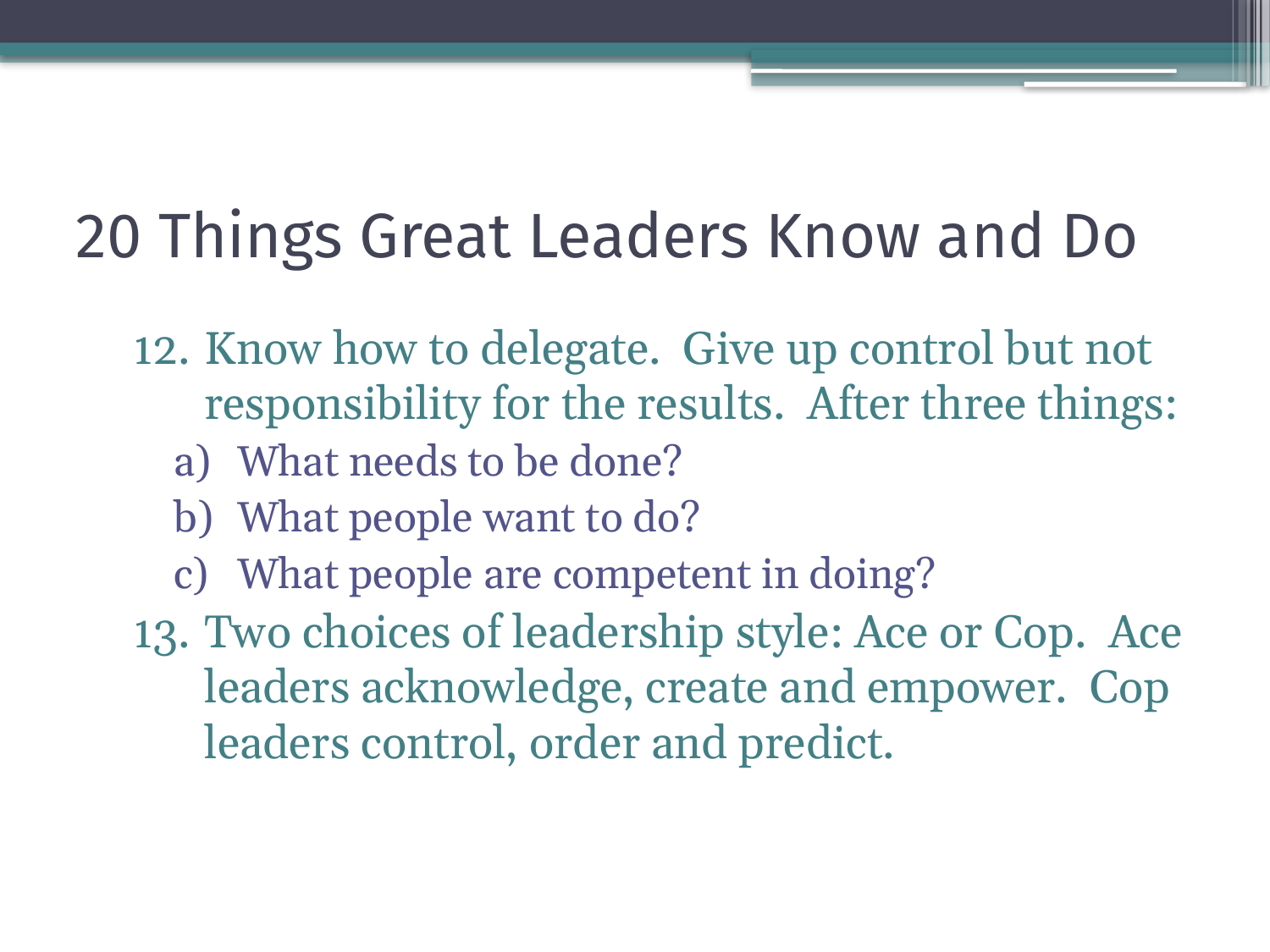

# 20 Things Great Leaders Know and Do
Know how to delegate.  Give up control but not responsibility for the results.  After three things:
What needs to be done?
What people want to do?
What people are competent in doing?
Two choices of leadership style: Ace or Cop.  Ace leaders acknowledge, create and empower.  Cop leaders control, order and predict.